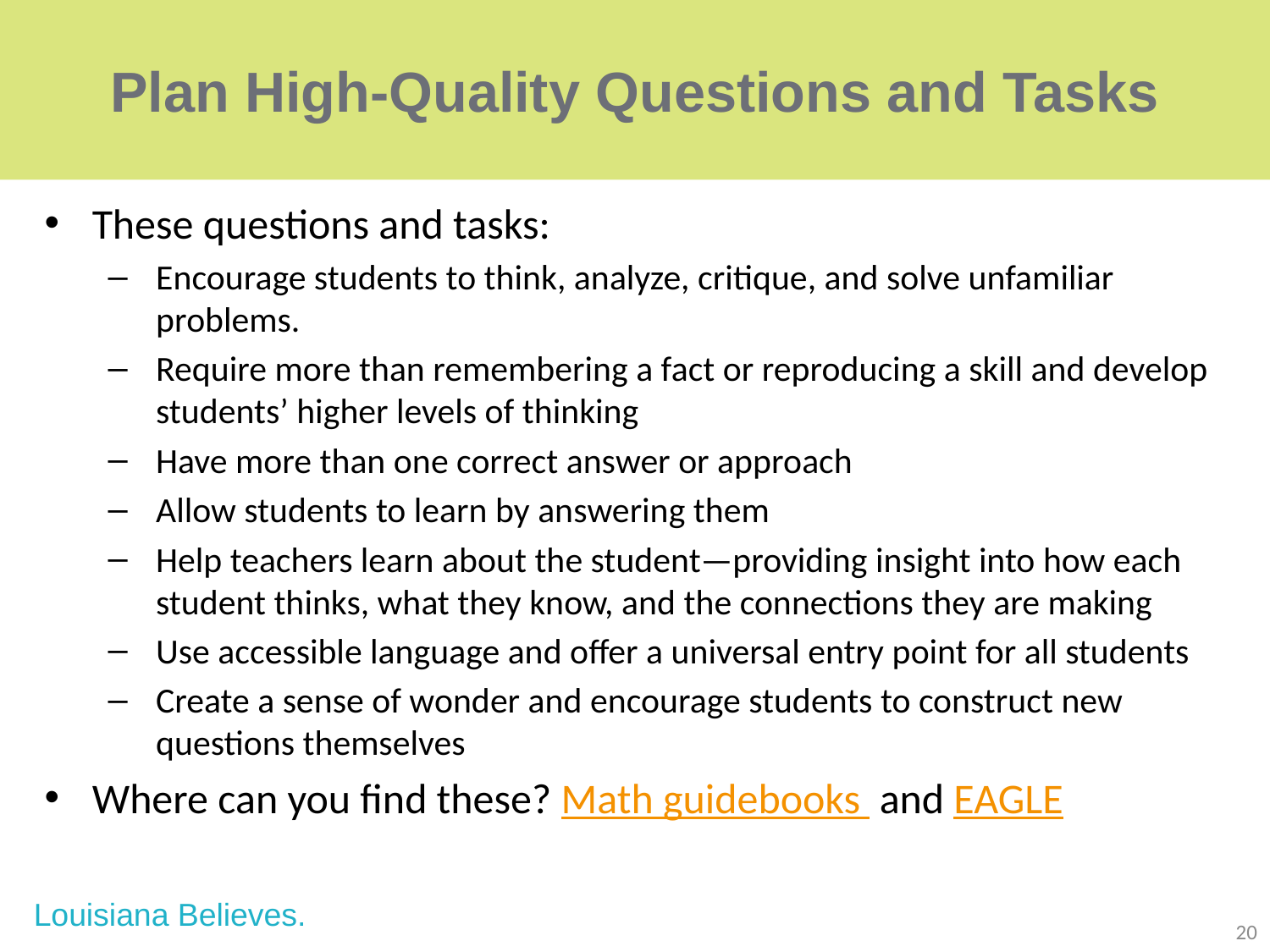

# Plan High-Quality Questions and Tasks
These questions and tasks:
Encourage students to think, analyze, critique, and solve unfamiliar problems.
Require more than remembering a fact or reproducing a skill and develop students’ higher levels of thinking
Have more than one correct answer or approach
Allow students to learn by answering them
Help teachers learn about the student—providing insight into how each student thinks, what they know, and the connections they are making
Use accessible language and offer a universal entry point for all students
Create a sense of wonder and encourage students to construct new questions themselves
Where can you find these? Math guidebooks  and EAGLE
Louisiana Believes.
20